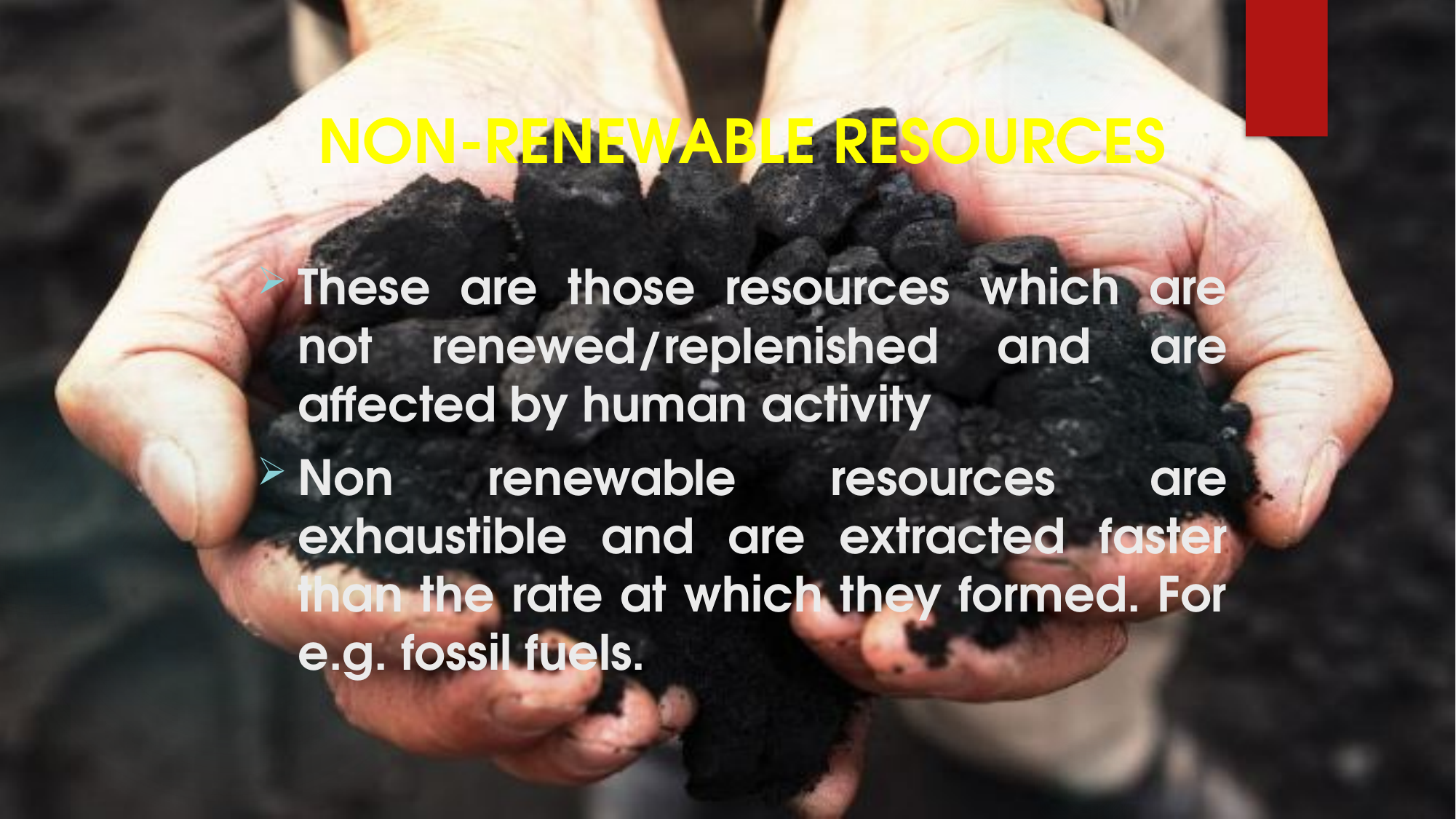

NON-RENEWABLE RESOURCES

These are those resources which are not renewed/replenished and are affected by human activity
Non renewable resources are exhaustible and are extracted faster than the rate at which they formed. For e.g. fossil fuels.